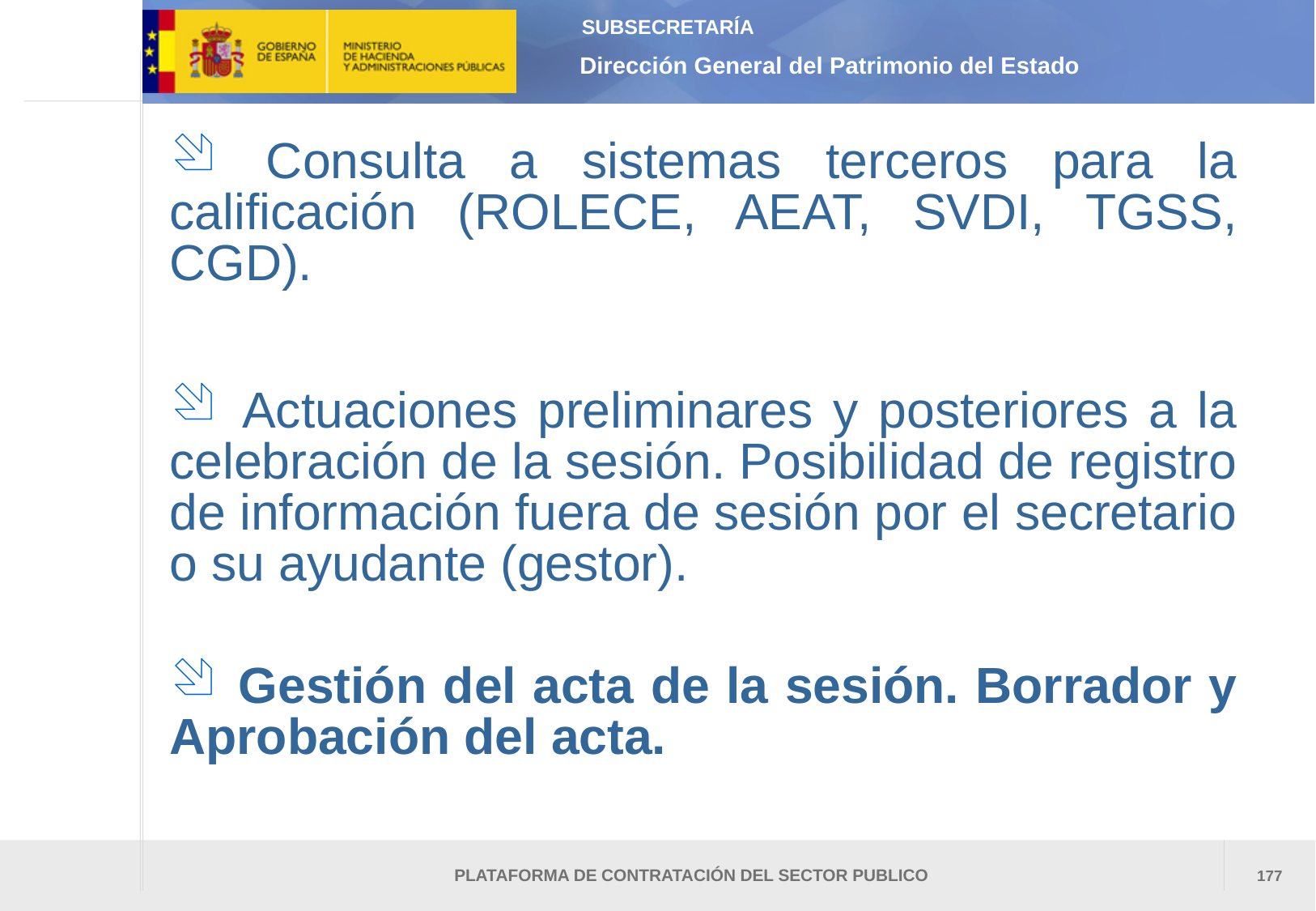

Consulta a sistemas terceros para la calificación (ROLECE, AEAT, SVDI, TGSS, CGD).

 Actuaciones preliminares y posteriores a la celebración de la sesión. Posibilidad de registro de información fuera de sesión por el secretario o su ayudante (gestor).

 Gestión del acta de la sesión. Borrador y Aprobación del acta.